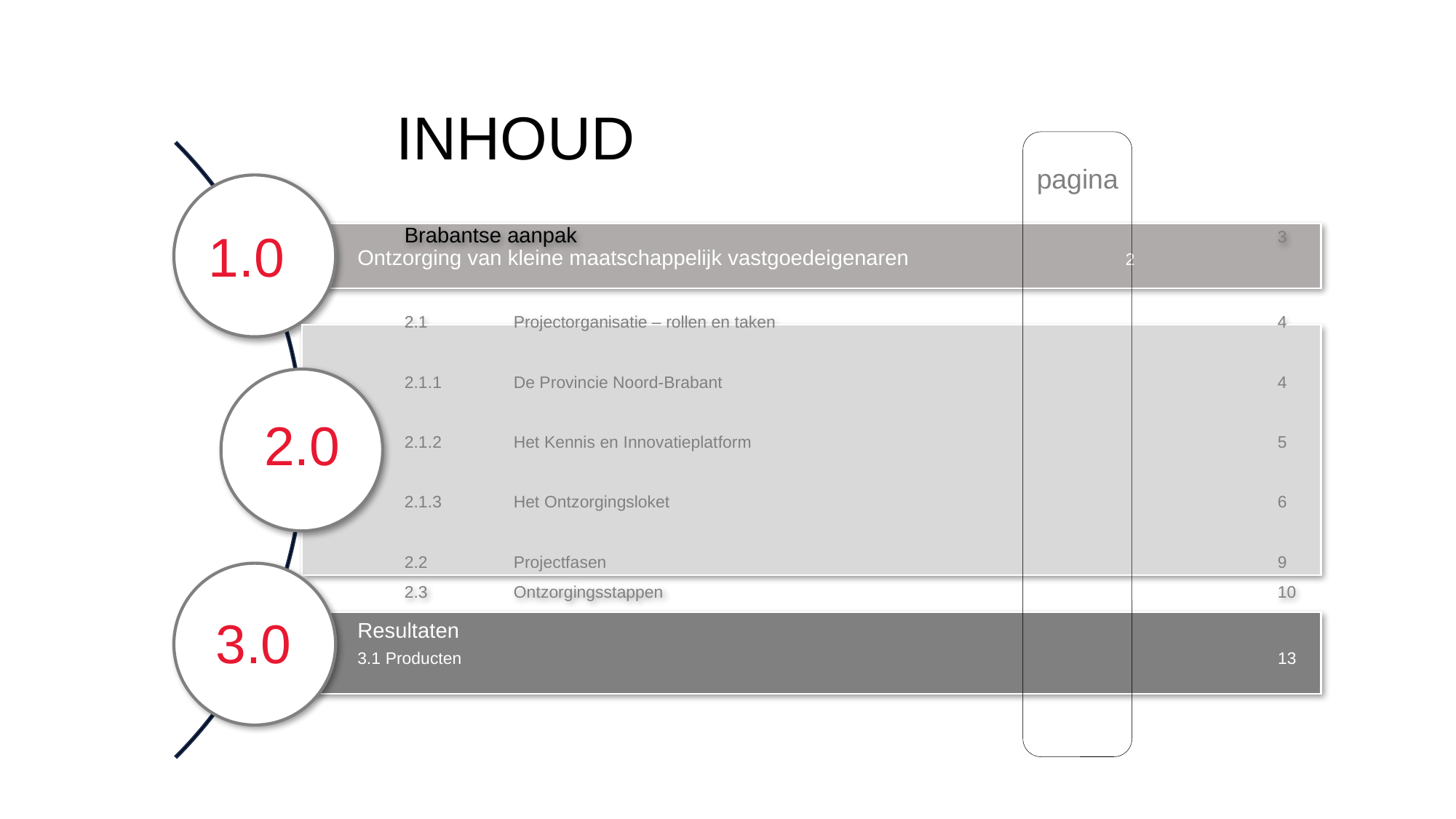

INHOUD
Ontzorging van kleine maatschappelijk vastgoedeigenaren 	                        2
Brabantse aanpak							3
2.1 	Projectorganisatie – rollen en taken					4
2.1.1 	De Provincie Noord-Brabant 						4
2.1.2 	Het Kennis en Innovatieplatform 					5
2.1.3 	Het Ontzorgingsloket						6
2.2 	Projectfasen							9
2.3 	Ontzorgingsstappen						10
2.4 	Samenwerking							12

Resultaten
3.1 Producten	 							          13

pagina
1.0
2.0
3.0